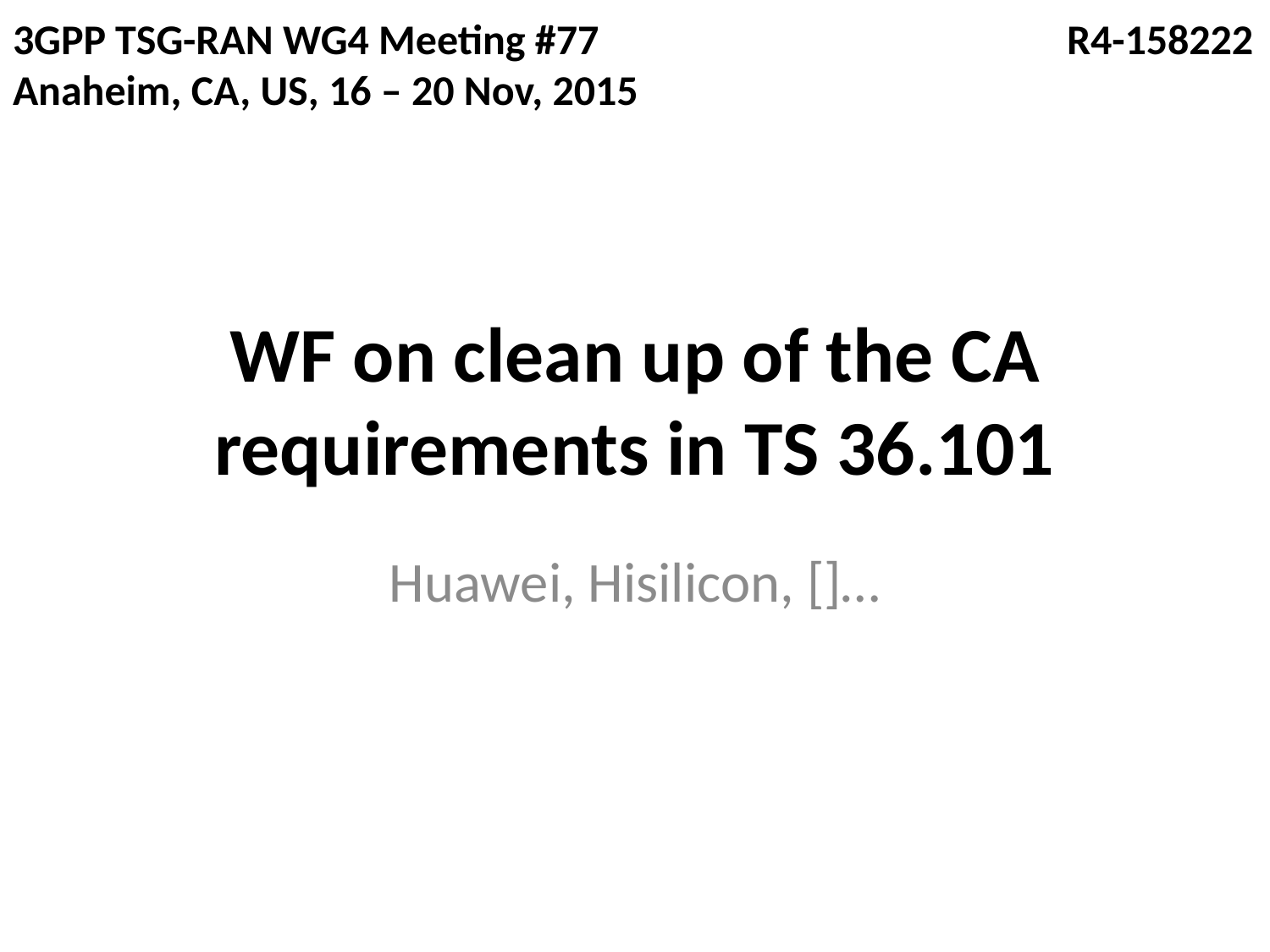

3GPP TSG-RAN WG4 Meeting #77	                                            R4-158222
Anaheim, CA, US, 16 – 20 Nov, 2015
# WF on clean up of the CA requirements in TS 36.101
Huawei, Hisilicon, []…